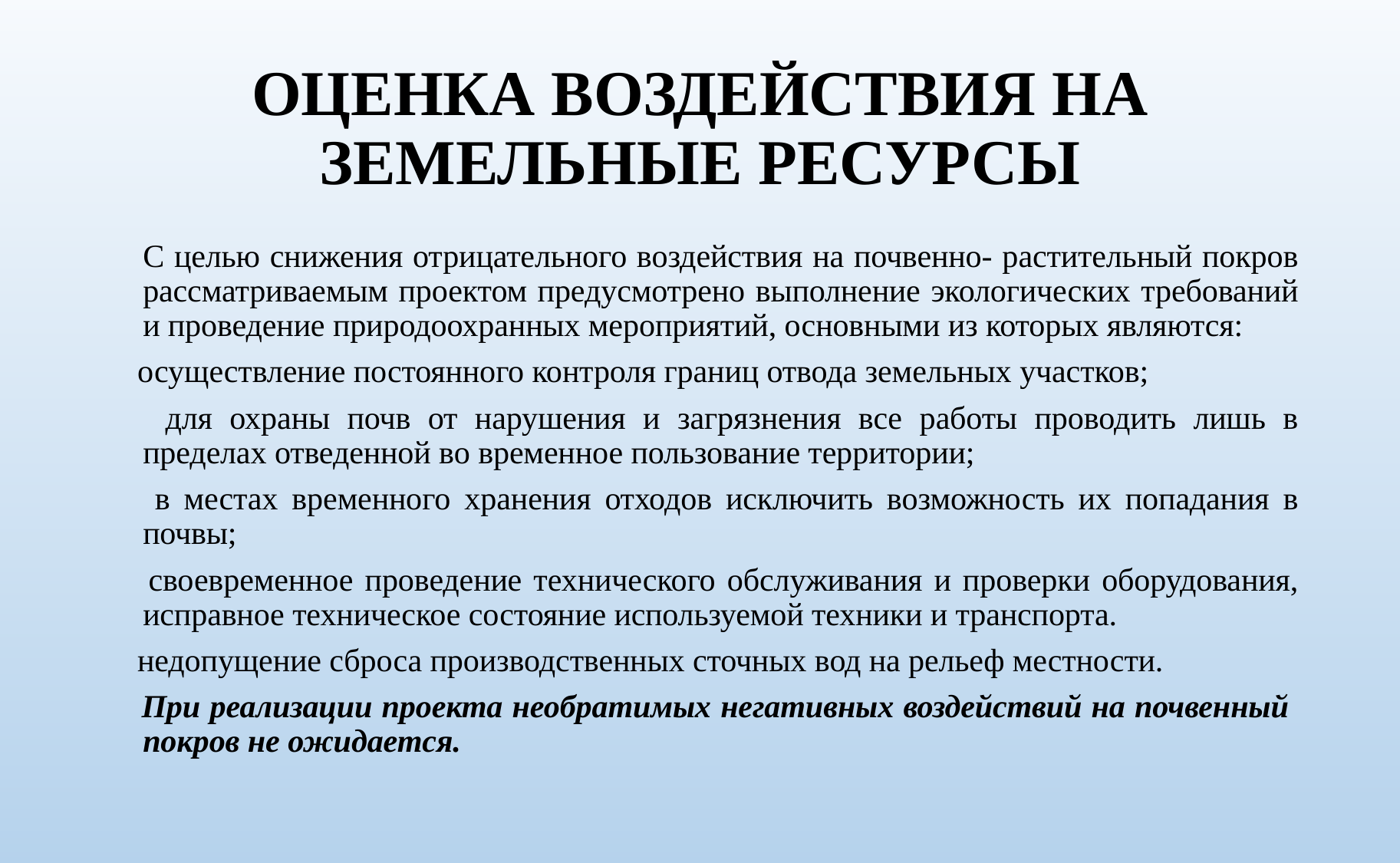

# ОЦЕНКА ВОЗДЕЙСТВИЯ НА ЗЕМЕЛЬНЫЕ РЕСУРСЫ
   С целью снижения отрицательного воздействия на почвенно- растительный покров рассматриваемым проектом предусмотрено выполнение экологических требований и проведение природоохранных мероприятий, основными из которых являются:
   осуществление постоянного контроля границ отвода земельных участков;
   для охраны почв от нарушения и загрязнения все работы проводить лишь в пределах отведенной во временное пользование территории;
   в местах временного хранения отходов исключить возможность их попадания в почвы;
   своевременное проведение технического обслуживания и проверки оборудования, исправное техническое состояние используемой техники и транспорта.
   недопущение сброса производственных сточных вод на рельеф местности.
   При реализации проекта необратимых негативных воздействий на почвенный  покров не ожидается.